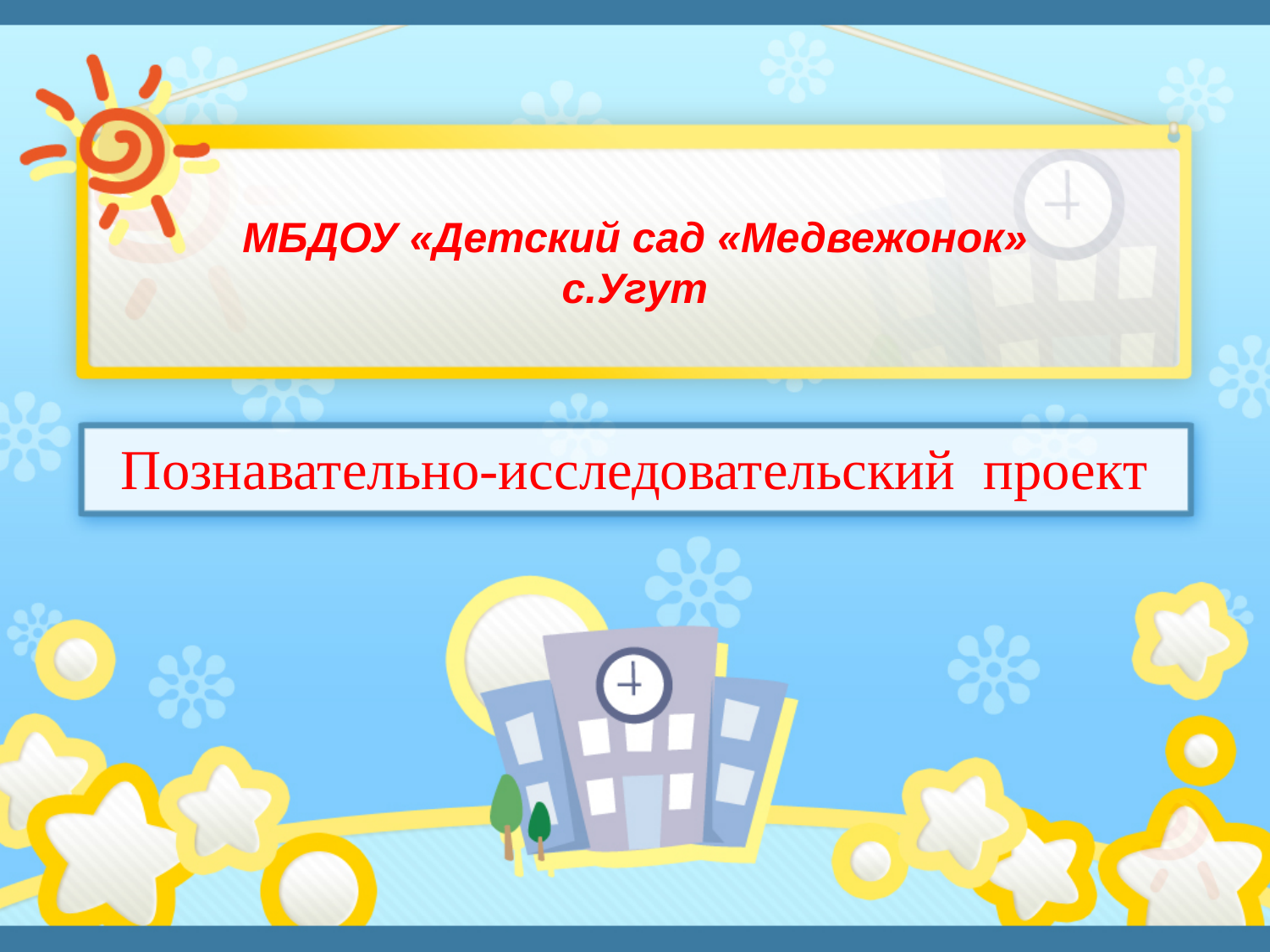

# МБДОУ «Детский сад «Медвежонок» с.Угут
Познавательно-исследовательский  проект